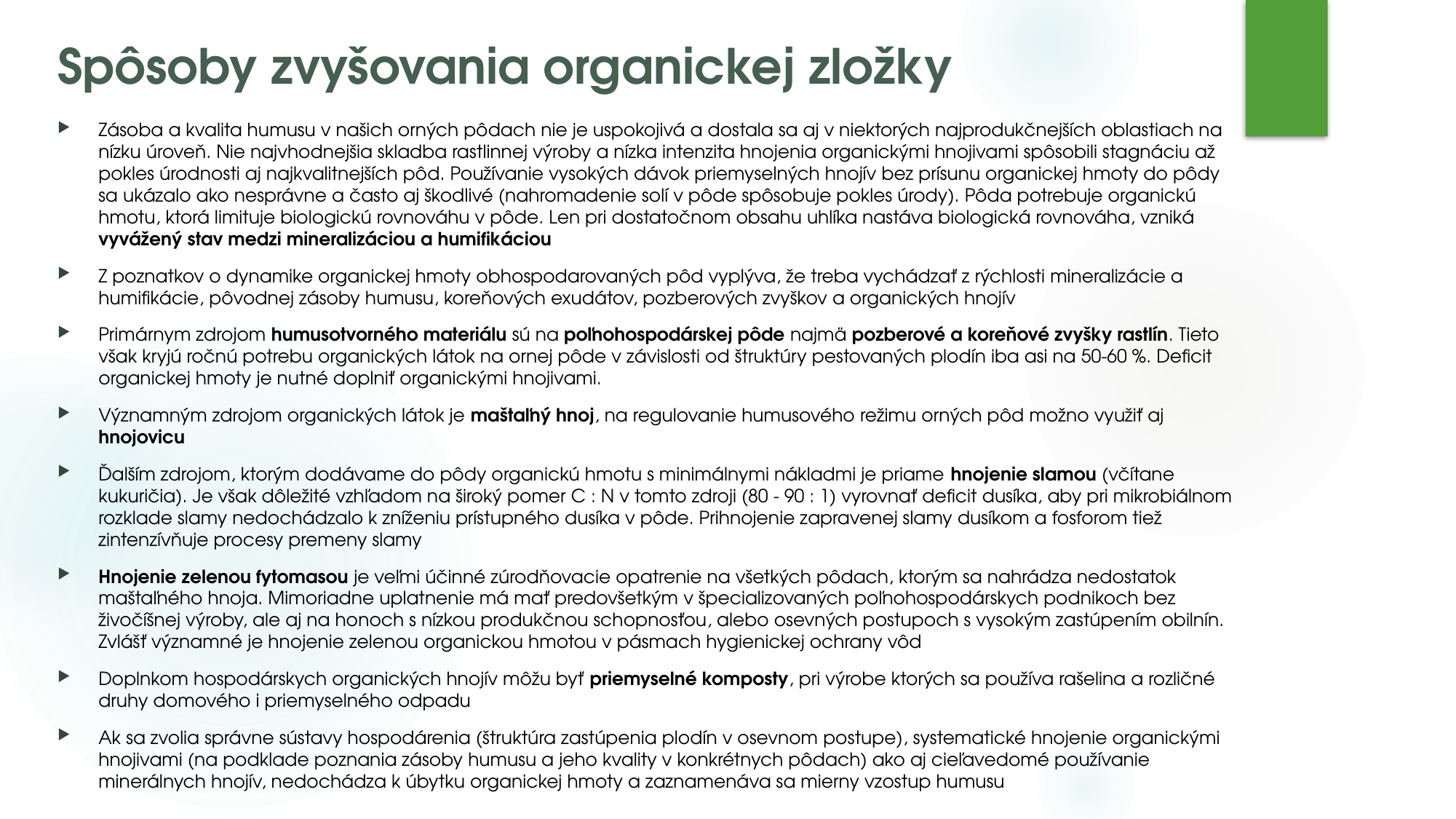

# Spôsoby zvyšovania organickej zložky
Zásoba a kvalita humusu v našich orných pôdach nie je uspokojivá a dostala sa aj v niektorých najprodukčnejších oblastiach na nízku úroveň. Nie najvhodnejšia skladba rastlinnej výroby a nízka intenzita hnojenia organickými hnojivami spôsobili stagnáciu až pokles úrodnosti aj najkvalitnejších pôd. Používanie vysokých dávok priemyselných hnojív bez prísunu organickej hmoty do pôdy sa ukázalo ako nesprávne a často aj škodlivé (nahromadenie solí v pôde spôsobuje pokles úrody). Pôda potrebuje organickú hmotu, ktorá limituje biologickú rovnováhu v pôde. Len pri dostatočnom obsahu uhlíka nastáva biologická rovnováha, vzniká vyvážený stav medzi mineralizáciou a humifikáciou
Z poznatkov o dynamike organickej hmoty obhospodarovaných pôd vyplýva, že treba vychádzať z rýchlosti mineralizácie a humifikácie, pôvodnej zásoby humusu, koreňových exudátov, pozberových zvyškov a organických hnojív
Primárnym zdrojom humusotvorného materiálu sú na poľnohospodárskej pôde najmä pozberové a koreňové zvyšky rastlín. Tieto však kryjú ročnú potrebu organických látok na ornej pôde v závislosti od štruktúry pestovaných plodín iba asi na 50-60 %. Deficit organickej hmoty je nutné doplniť organickými hnojivami.
Významným zdrojom organických látok je maštaľný hnoj, na regulovanie humusového režimu orných pôd možno využiť aj hnojovicu
Ďalším zdrojom, ktorým dodávame do pôdy organickú hmotu s minimálnymi nákladmi je priame hnojenie slamou (včítane kukuričia). Je však dôležité vzhľadom na široký pomer C : N v tomto zdroji (80 - 90 : 1) vyrovnať deficit dusíka, aby pri mikrobiálnom rozklade slamy nedochádzalo k zníženiu prístupného dusíka v pôde. Prihnojenie zapravenej slamy dusíkom a fosforom tiež zintenzívňuje procesy premeny slamy
Hnojenie zelenou fytomasou je veľmi účinné zúrodňovacie opatrenie na všetkých pôdach, ktorým sa nahrádza nedostatok maštaľného hnoja. Mimoriadne uplatnenie má mať predovšetkým v špecializovaných poľnohospodárskych podnikoch bez živočíšnej výroby, ale aj na honoch s nízkou produkčnou schopnosťou, alebo osevných postupoch s vysokým zastúpením obilnín. Zvlášť významné je hnojenie zelenou organickou hmotou v pásmach hygienickej ochrany vôd
Doplnkom hospodárskych organických hnojív môžu byť priemyselné komposty, pri výrobe ktorých sa používa rašelina a rozličné druhy domového i priemyselného odpadu
Ak sa zvolia správne sústavy hospodárenia (štruktúra zastúpenia plodín v osevnom postupe), systematické hnojenie organickými hnojivami (na podklade poznania zásoby humusu a jeho kvality v konkrétnych pôdach) ako aj cieľavedomé používanie minerálnych hnojív, nedochádza k úbytku organickej hmoty a zaznamenáva sa mierny vzostup humusu